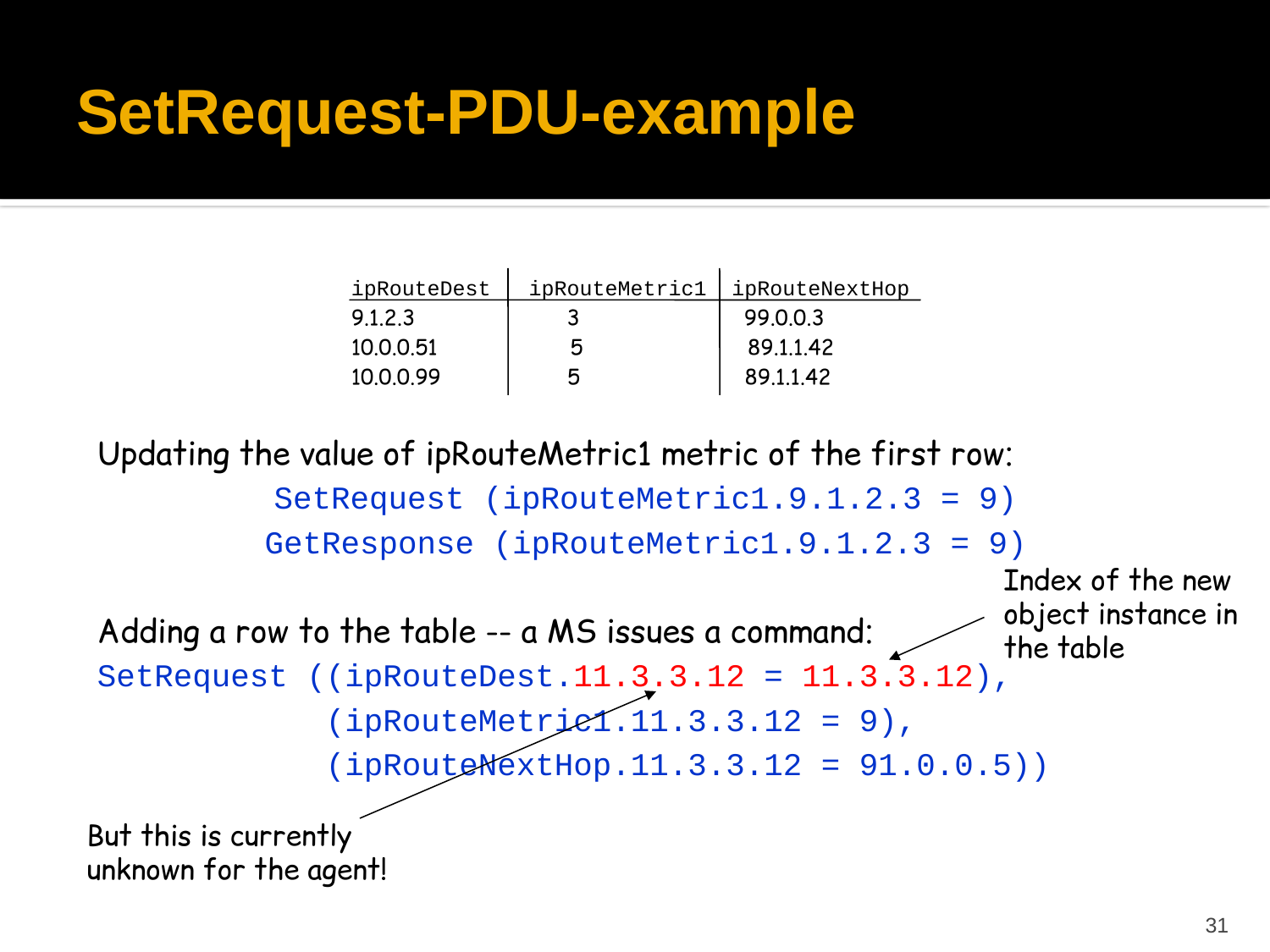

# SetRequest-PDU-example
ipRouteDest   ipRouteMetric1  ipRouteNextHop
9.1.2.3                        3                          99.0.0.3
10.0.0.51                     5                          89.1.1.42
10.0.0.99                    5                          89.1.1.42

Updating the value of ipRouteMetric1 metric of the first row:
SetRequest (ipRouteMetric1.9.1.2.3 = 9)
GetResponse (ipRouteMetric1.9.1.2.3 = 9)

Adding a row to the table -- a MS issues a command:
SetRequest ((ipRouteDest.11.3.3.12 = 11.3.3.12),
            (ipRouteMetric1.11.3.3.12 = 9),
            (ipRouteNextHop.11.3.3.12 = 91.0.0.5))
Index of the new
object instance in
the table

But this is currently
unknown for the agent!
31